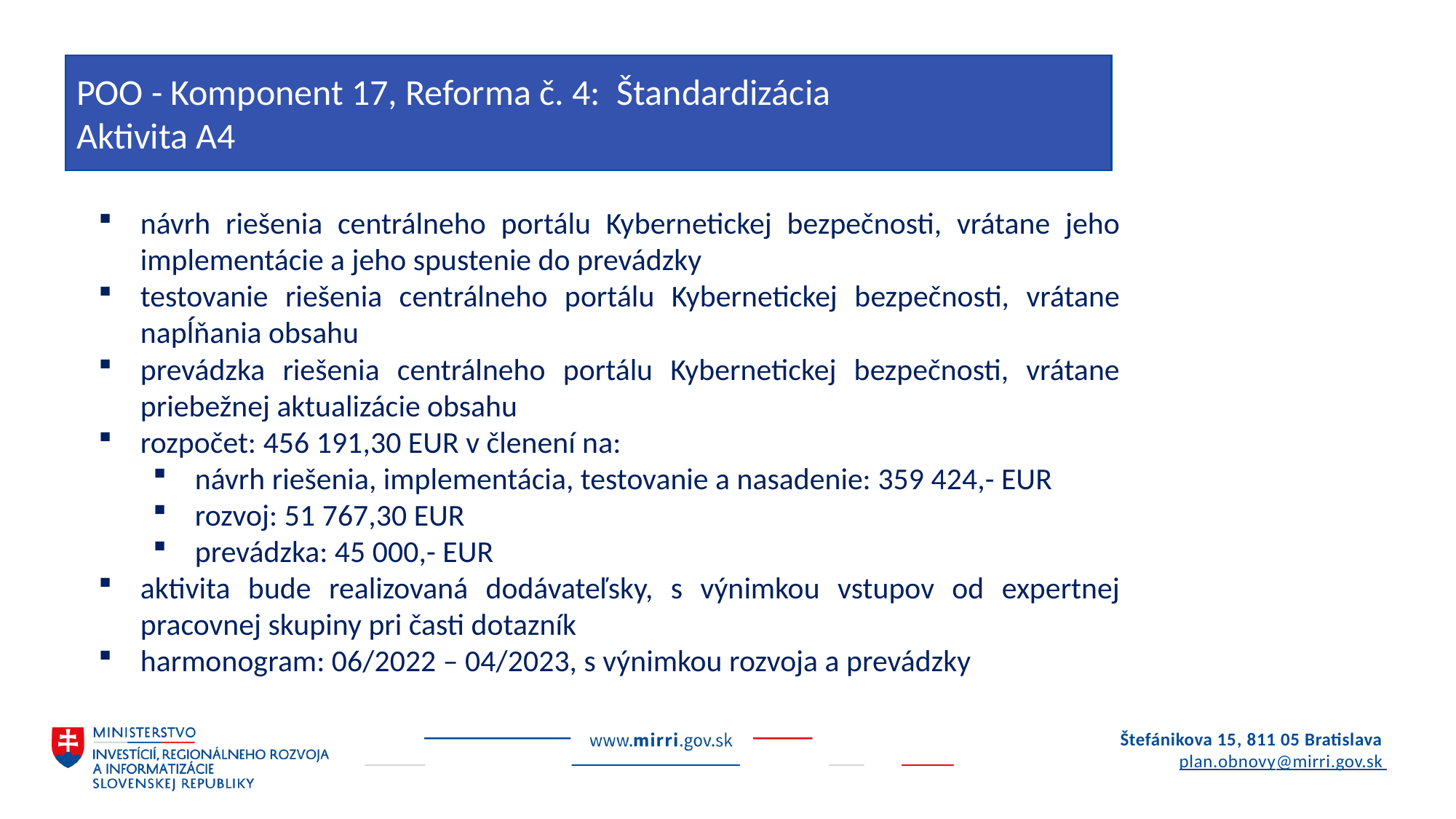

POO - Komponent 17, Reforma č. 4:  Štandardizácia
Aktivita A4
návrh riešenia centrálneho portálu Kybernetickej bezpečnosti, vrátane jeho implementácie a jeho spustenie do prevádzky
testovanie riešenia centrálneho portálu Kybernetickej bezpečnosti, vrátane napĺňania obsahu
prevádzka riešenia centrálneho portálu Kybernetickej bezpečnosti, vrátane priebežnej aktualizácie obsahu
rozpočet: 456 191,30 EUR v členení na:
návrh riešenia, implementácia, testovanie a nasadenie: 359 424,- EUR
rozvoj: 51 767,30 EUR
prevádzka: 45 000,- EUR
aktivita bude realizovaná dodávateľsky, s výnimkou vstupov od expertnej pracovnej skupiny pri časti dotazník
harmonogram: 06/2022 – 04/2023, s výnimkou rozvoja a prevádzky